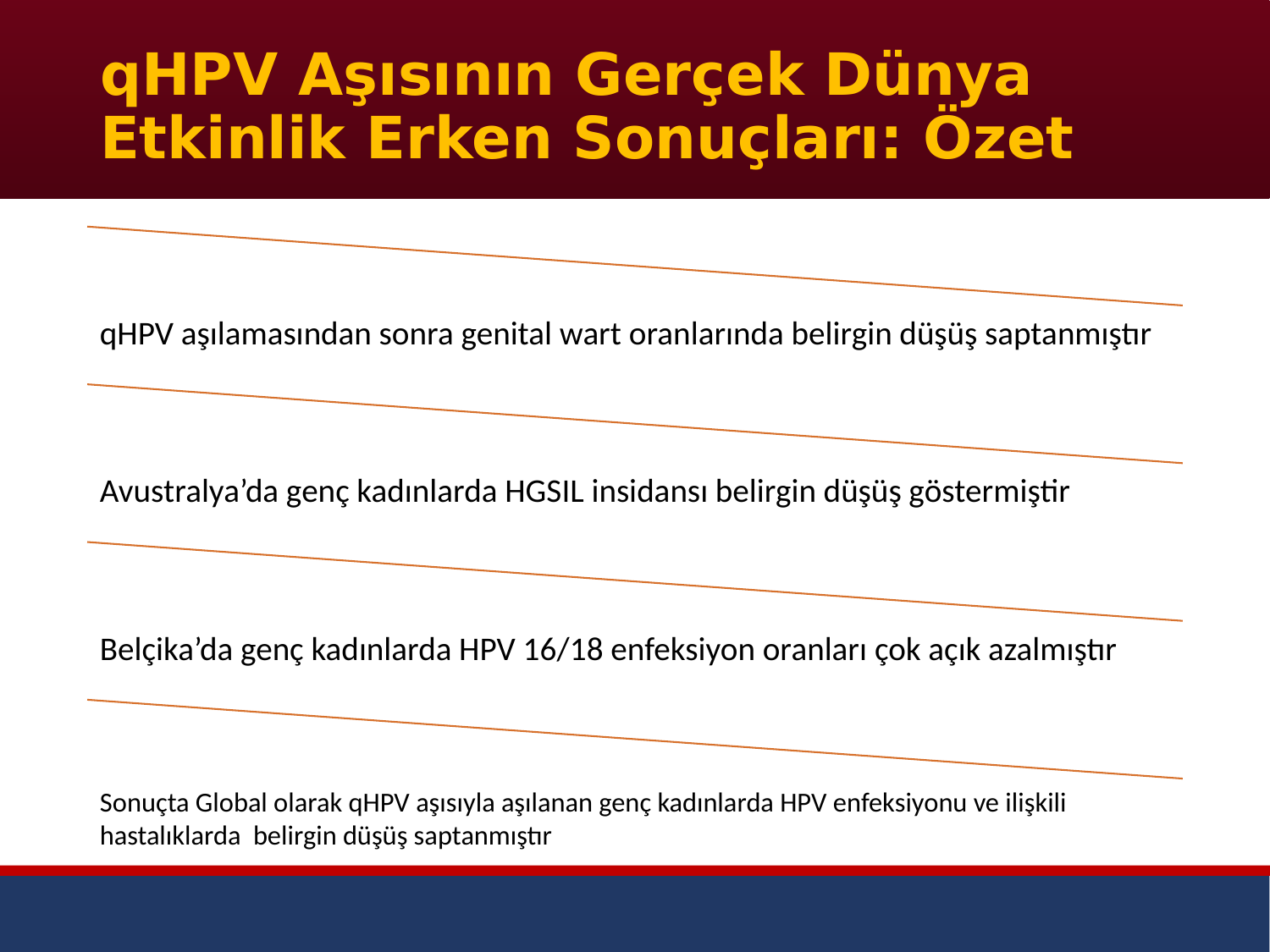

# qHPV Aşısının Gerçek Dünya Etkinlik Erken Sonuçları: Özet
qHPV aşılamasından sonra genital wart oranlarında belirgin düşüş saptanmıştır
Avustralya’da genç kadınlarda HGSIL insidansı belirgin düşüş göstermiştir
Belçika’da genç kadınlarda HPV 16/18 enfeksiyon oranları çok açık azalmıştır
Sonuçta Global olarak qHPV aşısıyla aşılanan genç kadınlarda HPV enfeksiyonu ve ilişkili hastalıklarda  belirgin düşüş saptanmıştır